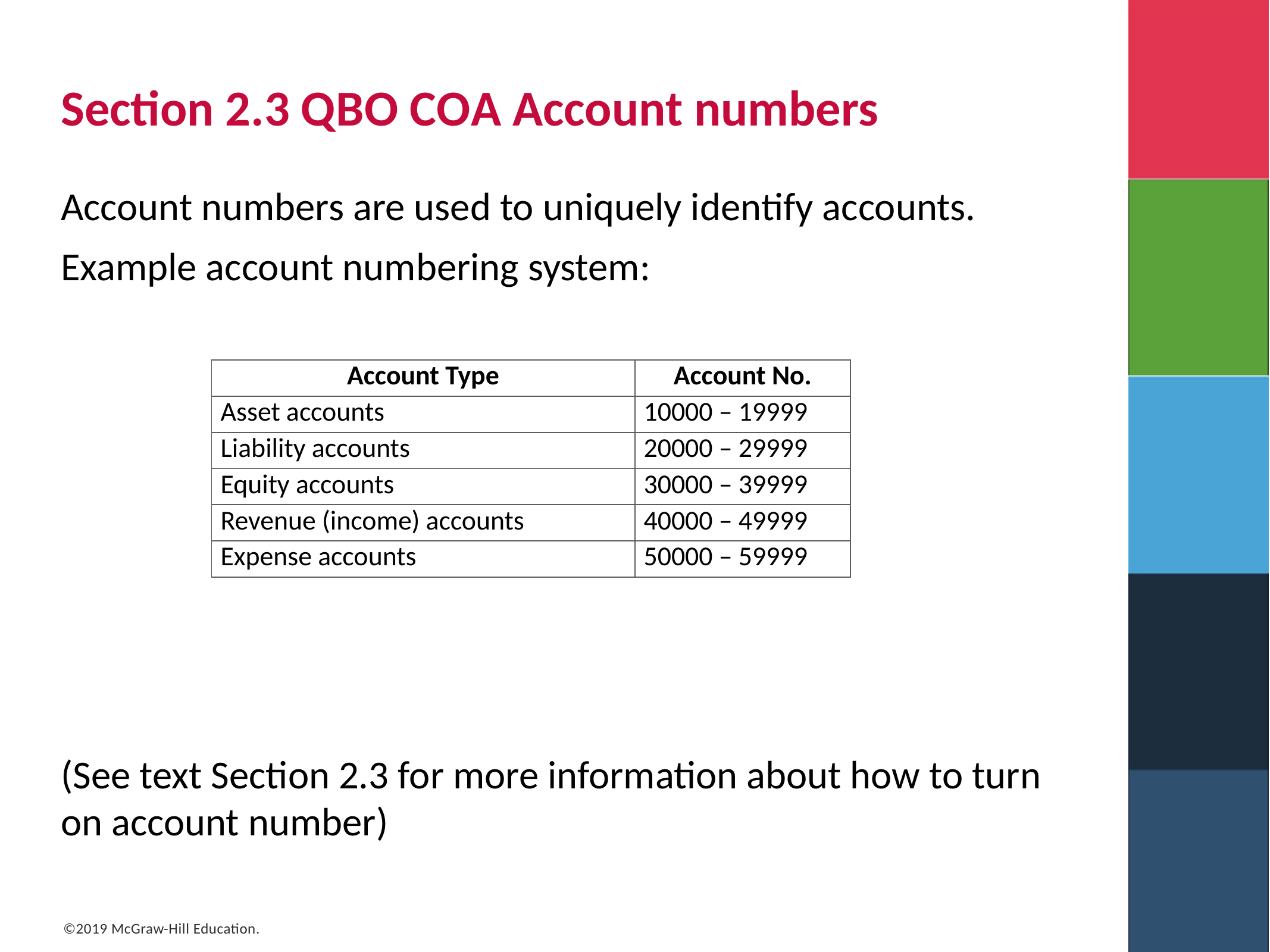

# Section 2.3 Q B O C O A Account numbers
Account numbers are used to uniquely identify accounts.
Example account numbering system:
| Account Type | Account No. |
| --- | --- |
| Asset accounts | 10000 – 19999 |
| Liability accounts | 20000 – 29999 |
| Equity accounts | 30000 – 39999 |
| Revenue (income) accounts | 40000 – 49999 |
| Expense accounts | 50000 – 59999 |
(See text Section 2.3 for more information about how to turn on account number)